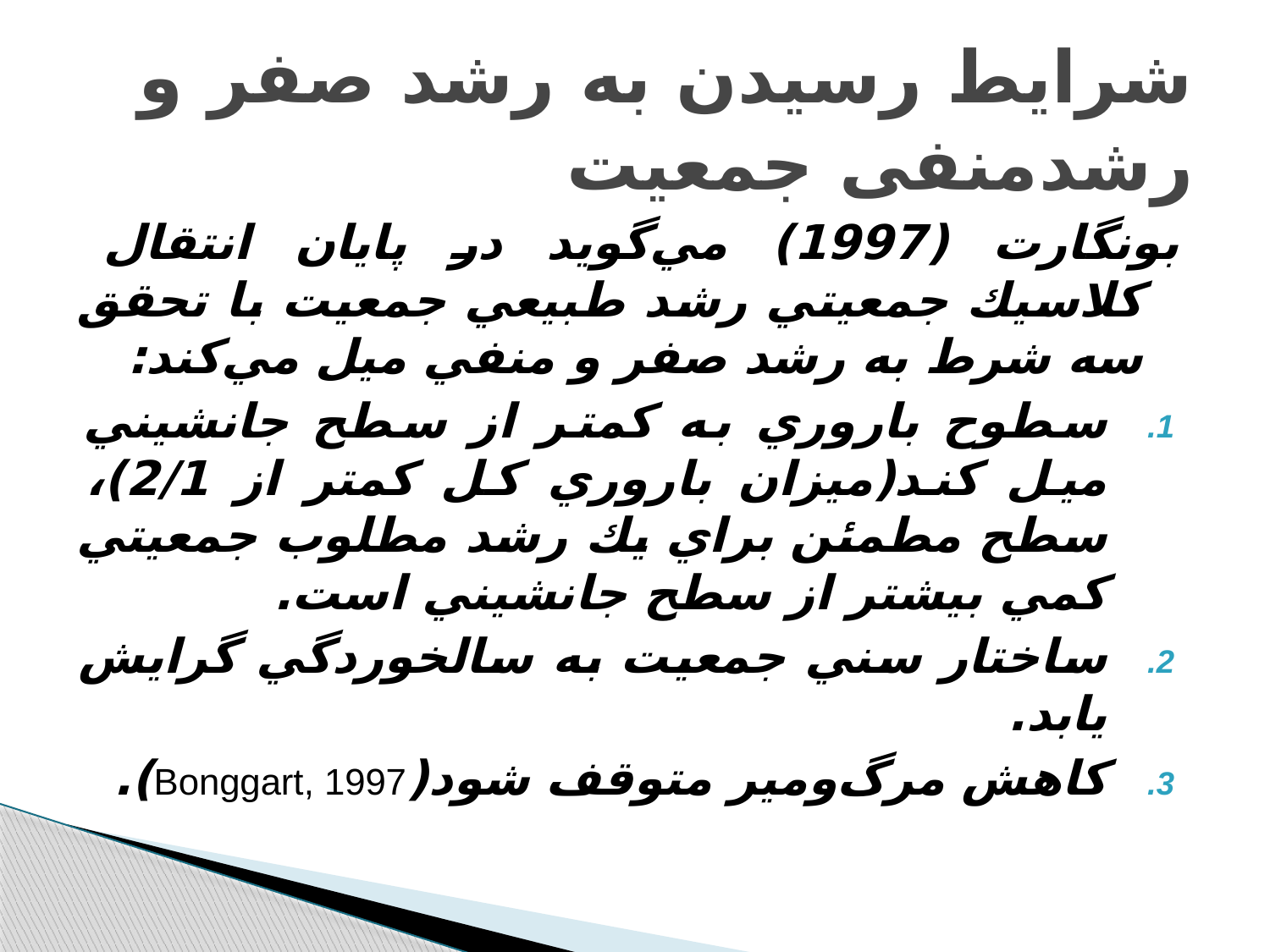

# شرایط رسیدن به رشد صفر و رشدمنفی جمعیت
بونگارت (1997) مي‌گويد در پايان انتقال كلاسيك جمعيتي رشد طبيعي جمعيت با تحقق سه شرط به رشد صفر و منفي ميل مي‌كند:
سطوح باروري به كمتر از سطح جانشيني ميل كند(ميزان باروري كل كمتر از 2/1)، سطح مطمئن براي يك رشد مطلوب جمعيتي كمي بيشتر از سطح جانشيني است.
ساختار سني جمعيت به سالخوردگي گرايش يابد.
كاهش مرگ‌ومير متوقف ‌شود(Bonggart, 1997).